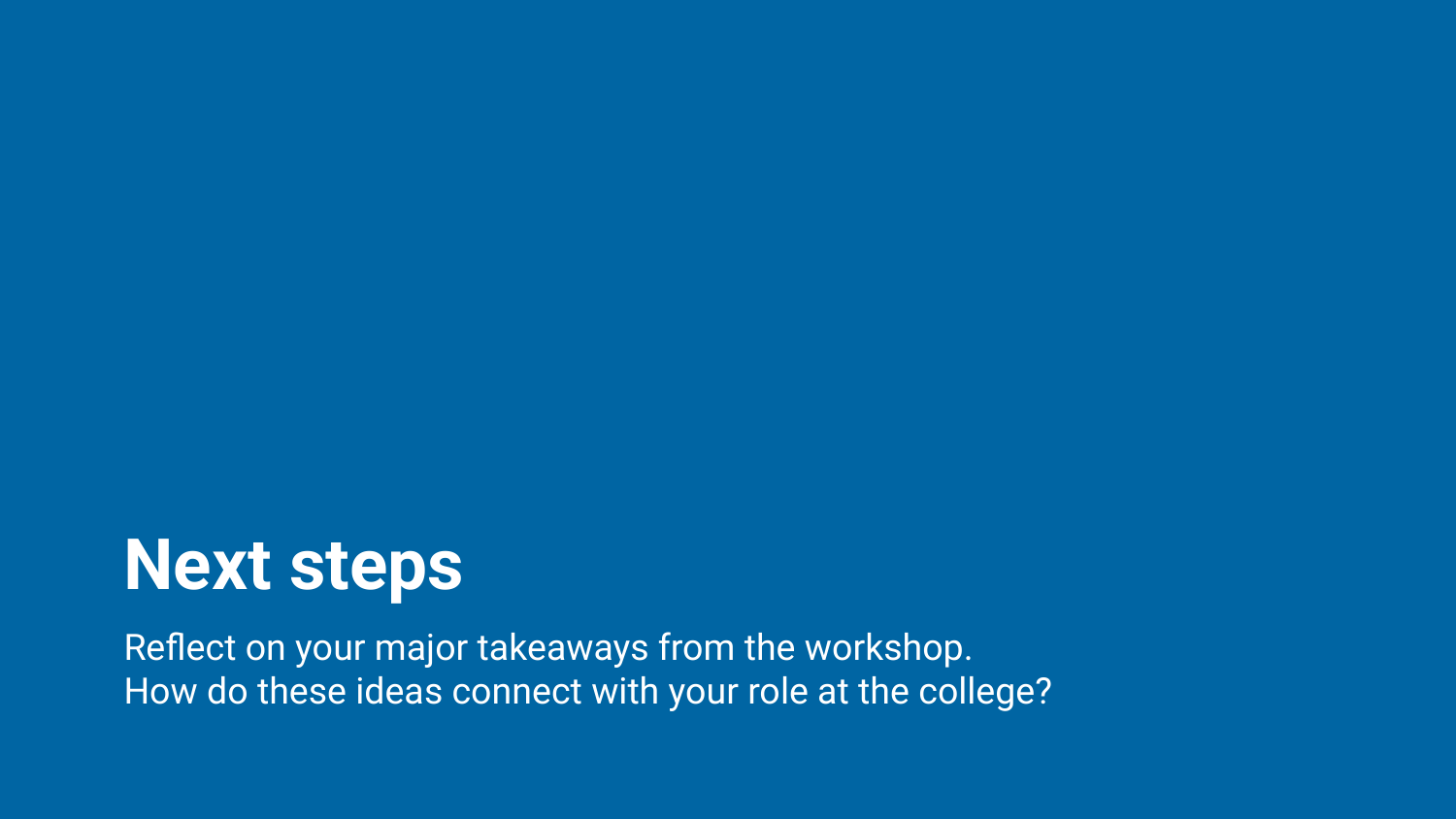

# Next steps
Reflect on your major takeaways from the workshop.
How do these ideas connect with your role at the college?